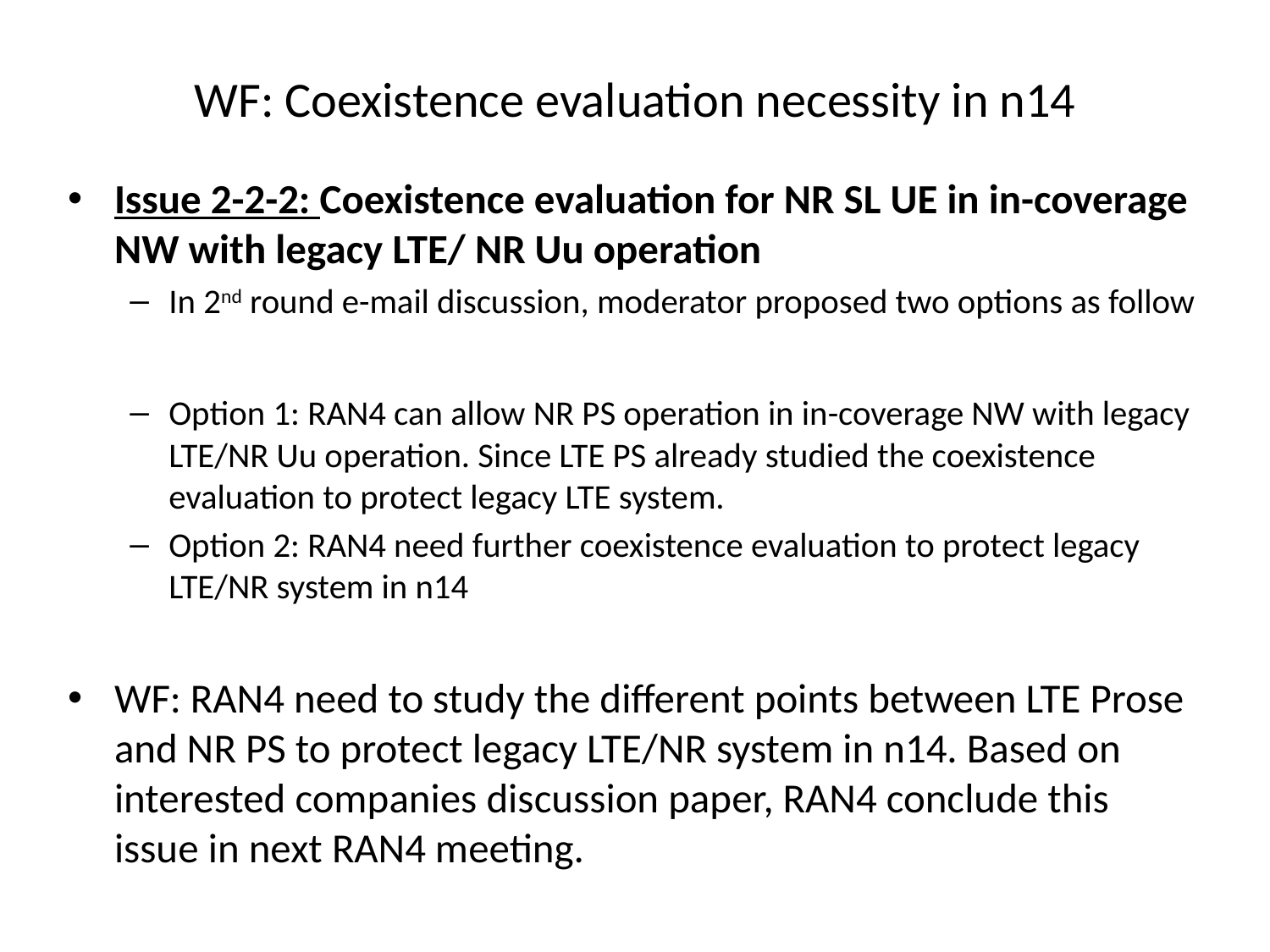

# WF: Coexistence evaluation necessity in n14
Issue 2-2-2: Coexistence evaluation for NR SL UE in in-coverage NW with legacy LTE/ NR Uu operation
In 2nd round e-mail discussion, moderator proposed two options as follow

Option 1: RAN4 can allow NR PS operation in in-coverage NW with legacy LTE/NR Uu operation. Since LTE PS already studied the coexistence evaluation to protect legacy LTE system.
Option 2: RAN4 need further coexistence evaluation to protect legacy LTE/NR system in n14

WF: RAN4 need to study the different points between LTE Prose and NR PS to protect legacy LTE/NR system in n14. Based on interested companies discussion paper, RAN4 conclude this issue in next RAN4 meeting.